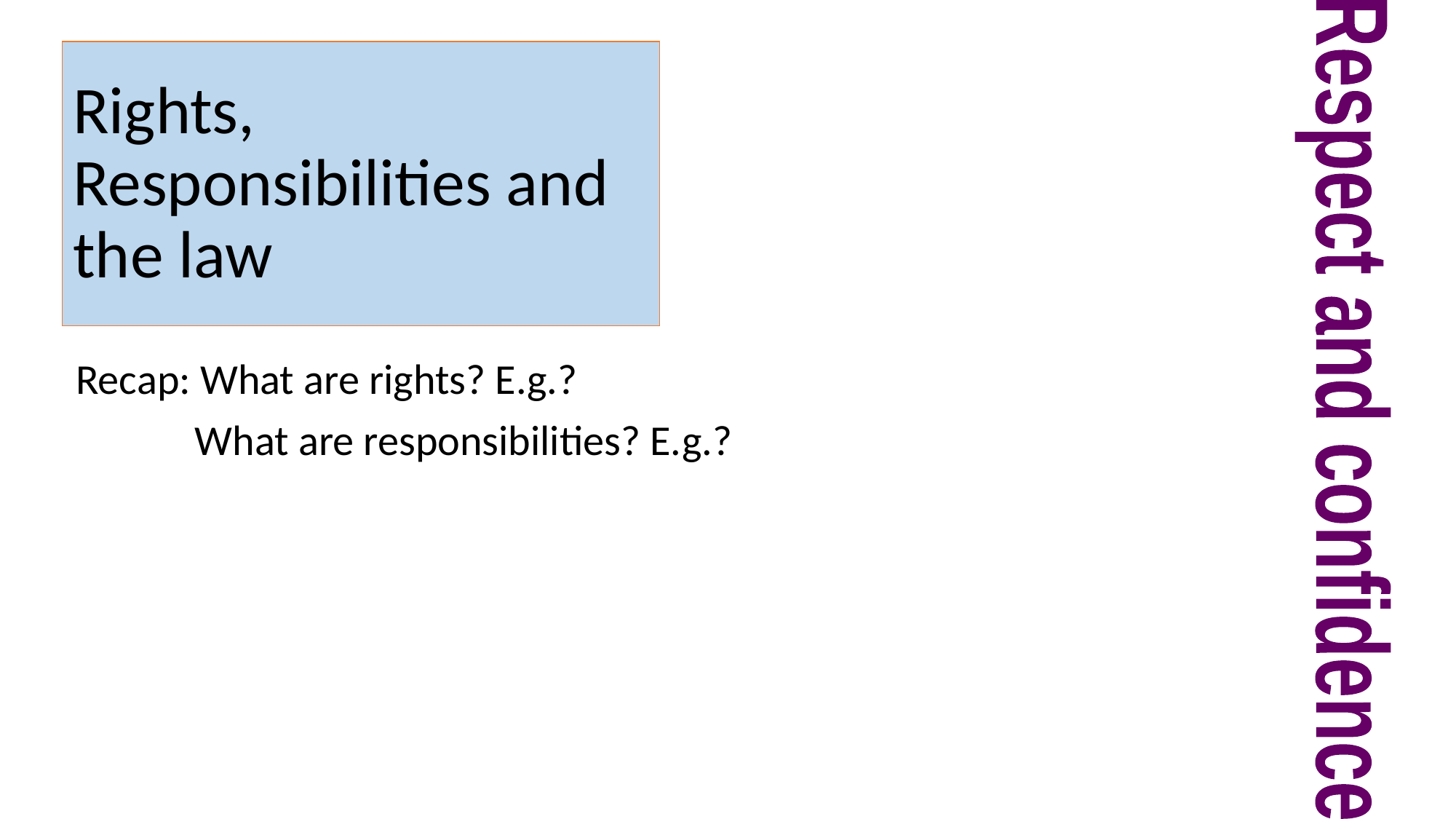

Rights, Responsibilities and the law
#
Recap: What are rights? E.g.?
	 What are responsibilities? E.g.?

Respect and confidence